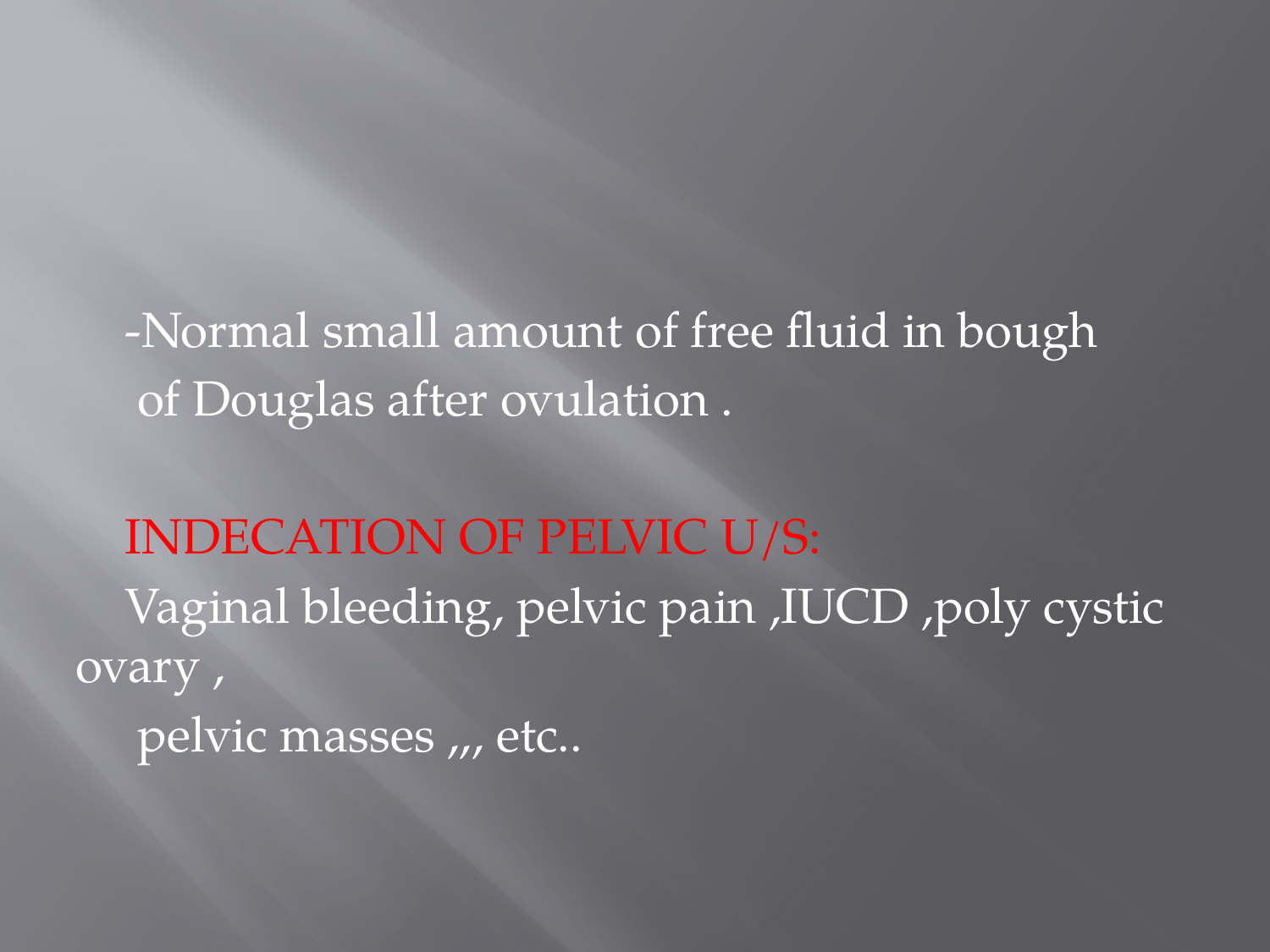

#

    -Normal small amount of free fluid in bough
     of Douglas after ovulation .

    INDECATION OF PELVIC U/S:
    Vaginal bleeding, pelvic pain ,IUCD ,poly cystic ovary ,
     pelvic masses ,,, etc..